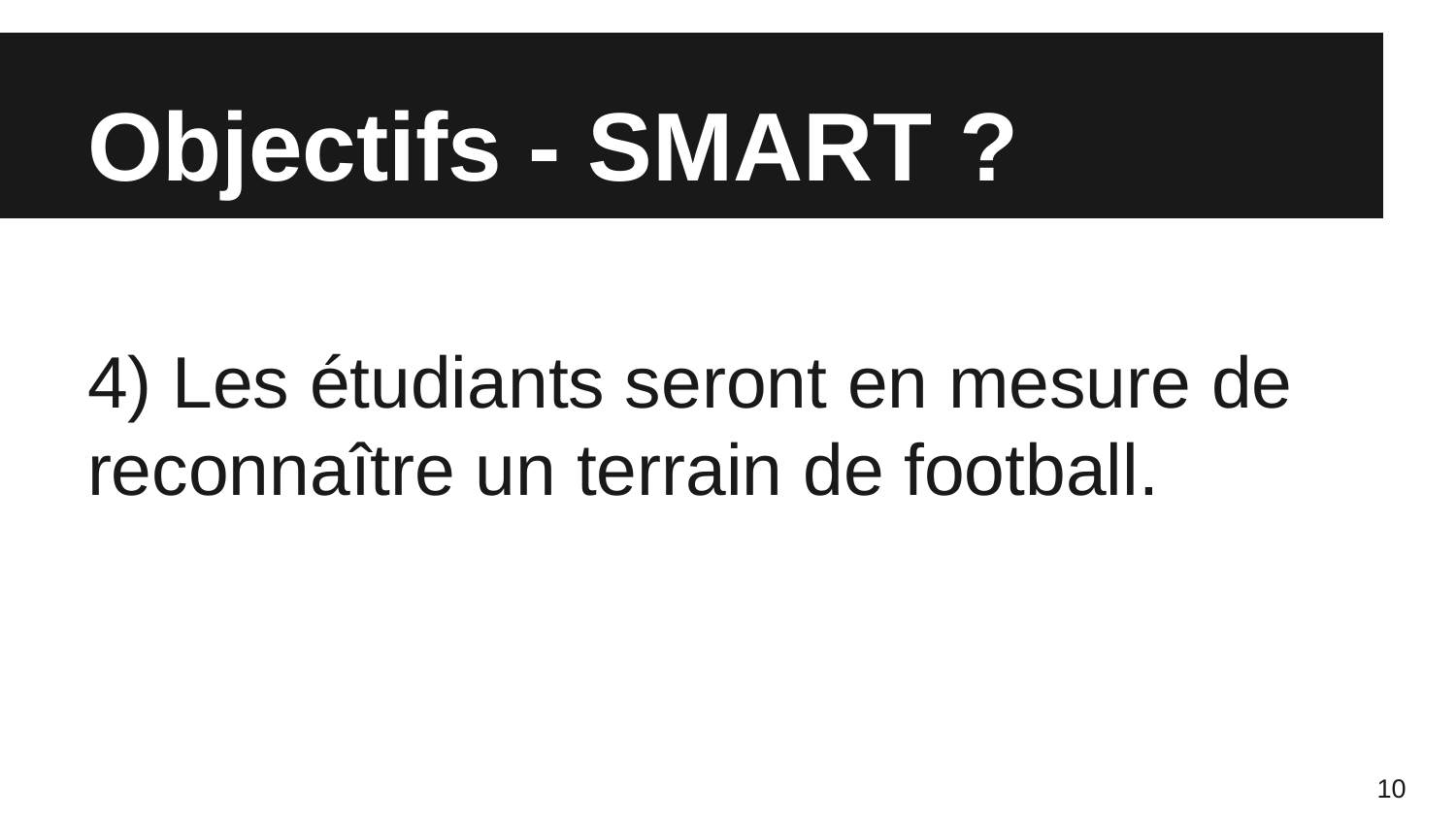

# Objectifs - SMART ?
4) Les étudiants seront en mesure de reconnaître un terrain de football.

10